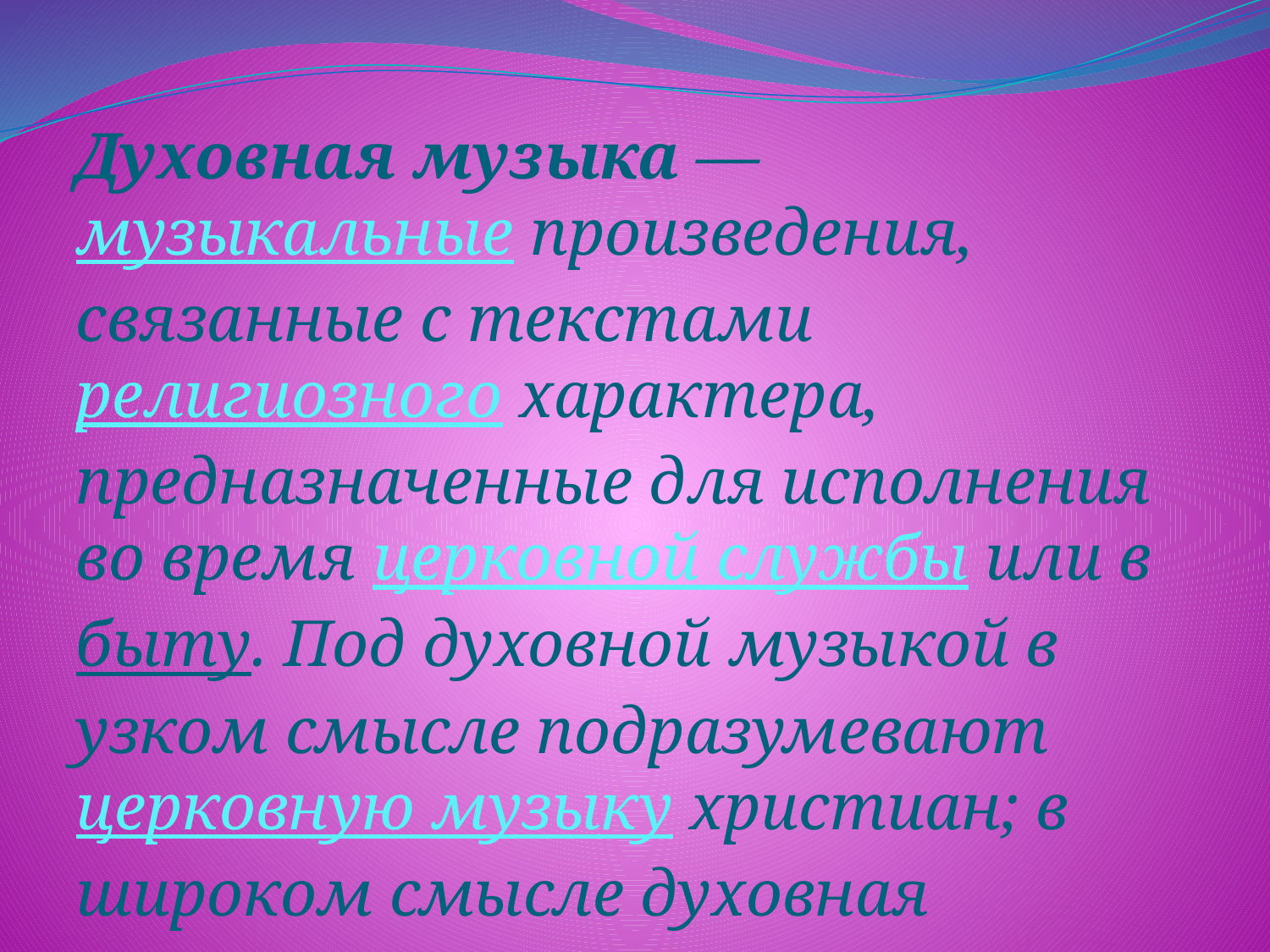

Духовная музыка — музыкальные произведения, связанные с текстами религиозного характера, предназначенные для исполнения во время церковной службы или в быту. Под духовной музыкой в узком смысле подразумевают церковную музыку христиан; в широком смысле духовная музыка не исчерпывается сопровождением богослужения и не ограничивается христианством.